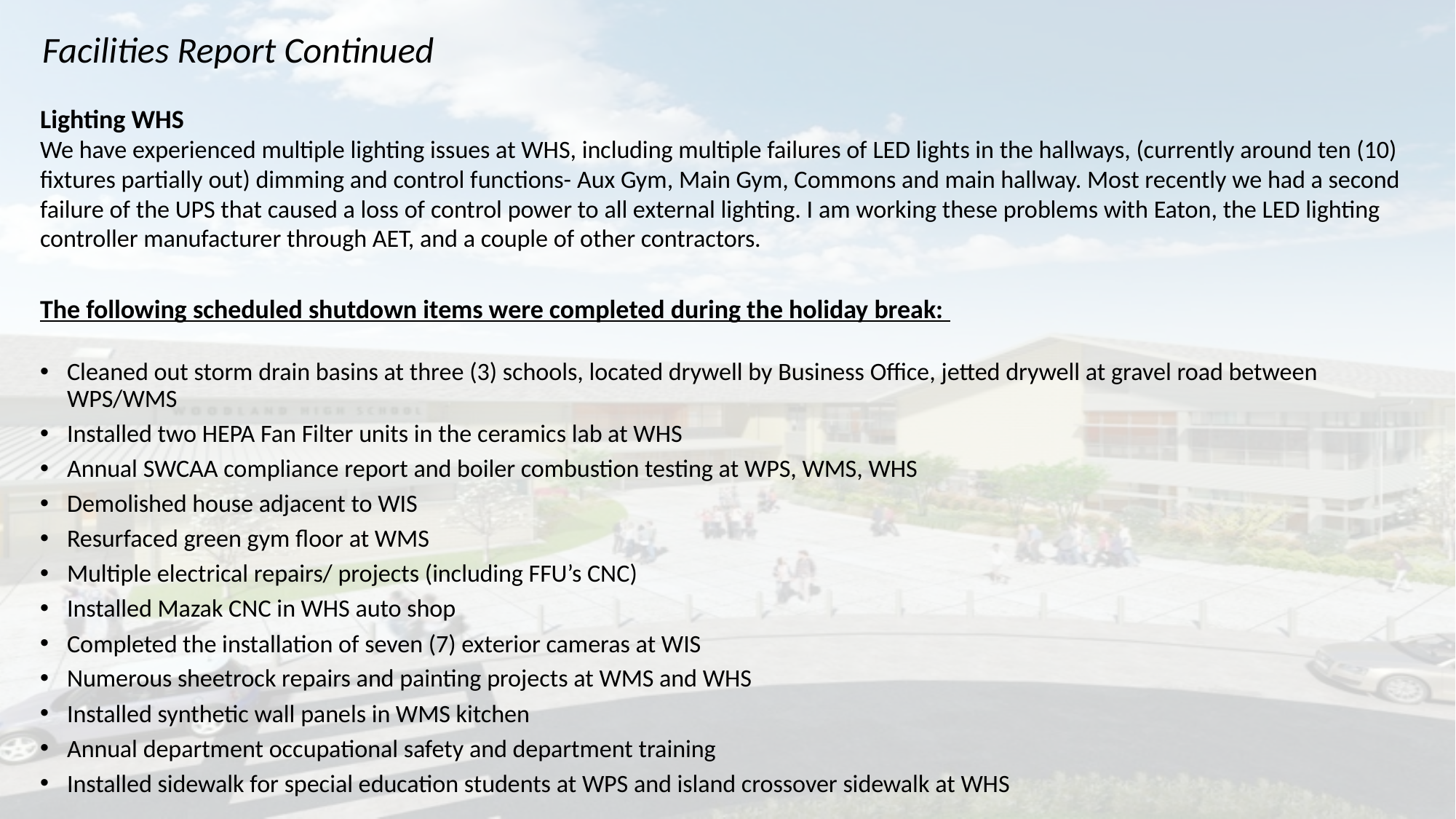

Facilities Report Continued
Lighting WHS
We have experienced multiple lighting issues at WHS, including multiple failures of LED lights in the hallways, (currently around ten (10) fixtures partially out) dimming and control functions- Aux Gym, Main Gym, Commons and main hallway. Most recently we had a second failure of the UPS that caused a loss of control power to all external lighting. I am working these problems with Eaton, the LED lighting controller manufacturer through AET, and a couple of other contractors.
The following scheduled shutdown items were completed during the holiday break:
Cleaned out storm drain basins at three (3) schools, located drywell by Business Office, jetted drywell at gravel road between WPS/WMS
Installed two HEPA Fan Filter units in the ceramics lab at WHS
Annual SWCAA compliance report and boiler combustion testing at WPS, WMS, WHS
Demolished house adjacent to WIS
Resurfaced green gym floor at WMS
Multiple electrical repairs/ projects (including FFU’s CNC)
Installed Mazak CNC in WHS auto shop
Completed the installation of seven (7) exterior cameras at WIS
Numerous sheetrock repairs and painting projects at WMS and WHS
Installed synthetic wall panels in WMS kitchen
Annual department occupational safety and department training
Installed sidewalk for special education students at WPS and island crossover sidewalk at WHS